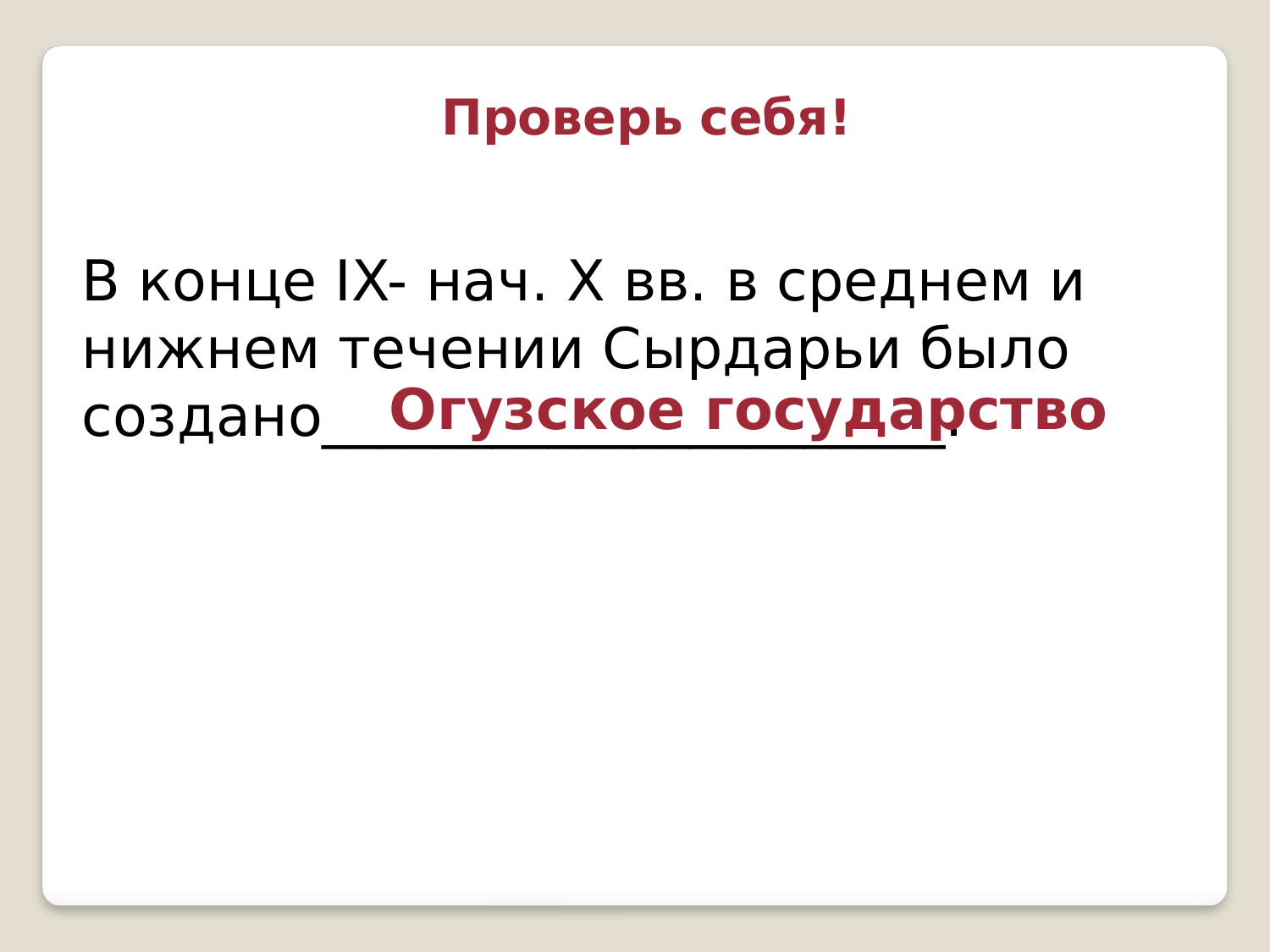

Проверь себя!
В конце IX- нач. X вв. в среднем и нижнем течении Сырдарьи было создано______________________.
 Огузское государство